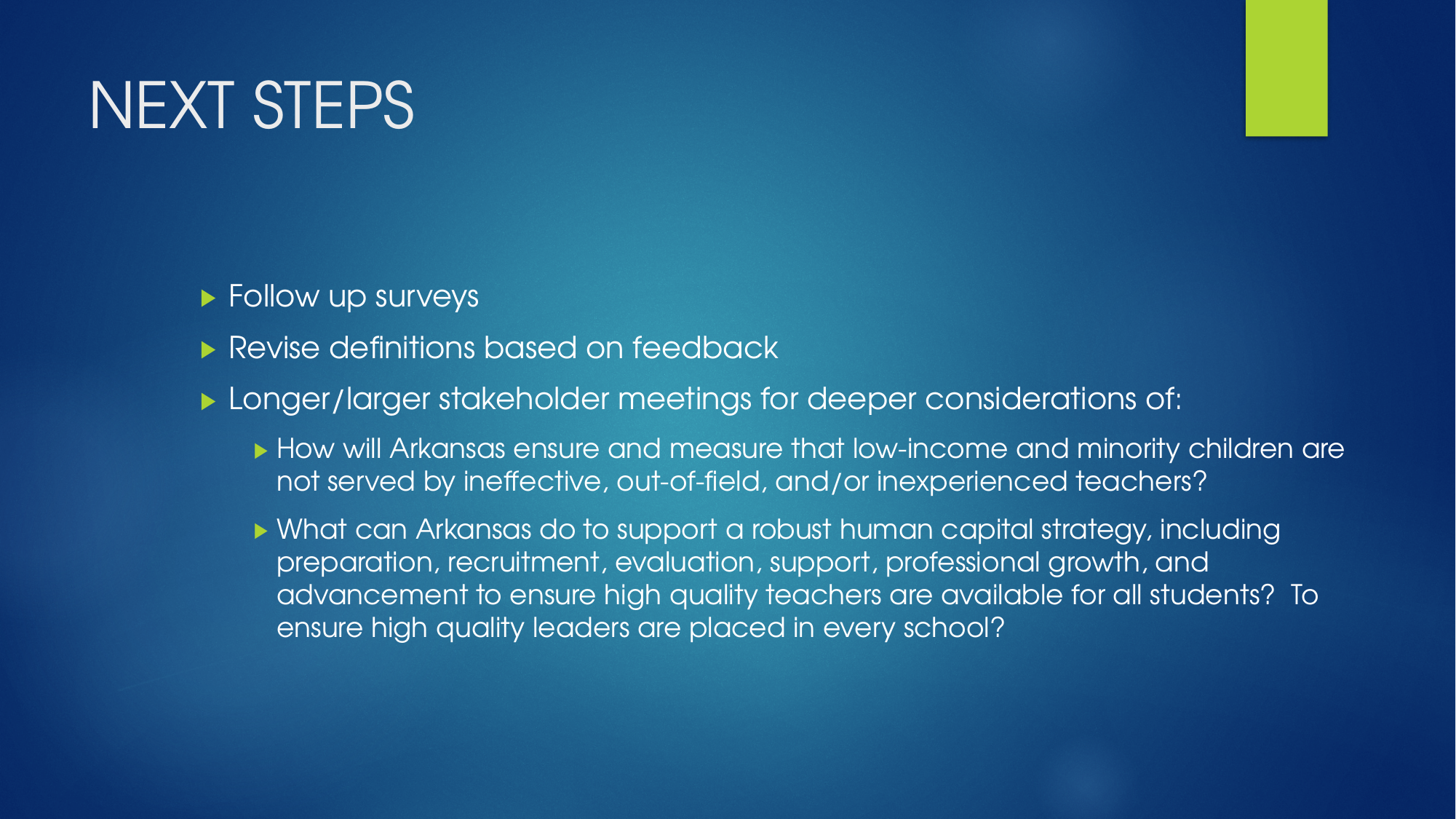

# NEXT STEPS
Follow up surveys
Revise definitions based on feedback
Longer/larger stakeholder meetings for deeper considerations of:
How will Arkansas ensure and measure that low-income and minority children are not served by ineffective, out-of-field, and/or inexperienced teachers?
What can Arkansas do to support a robust human capital strategy, including preparation, recruitment, evaluation, support, professional growth, and advancement to ensure high quality teachers are available for all students?  To ensure high quality leaders are placed in every school?